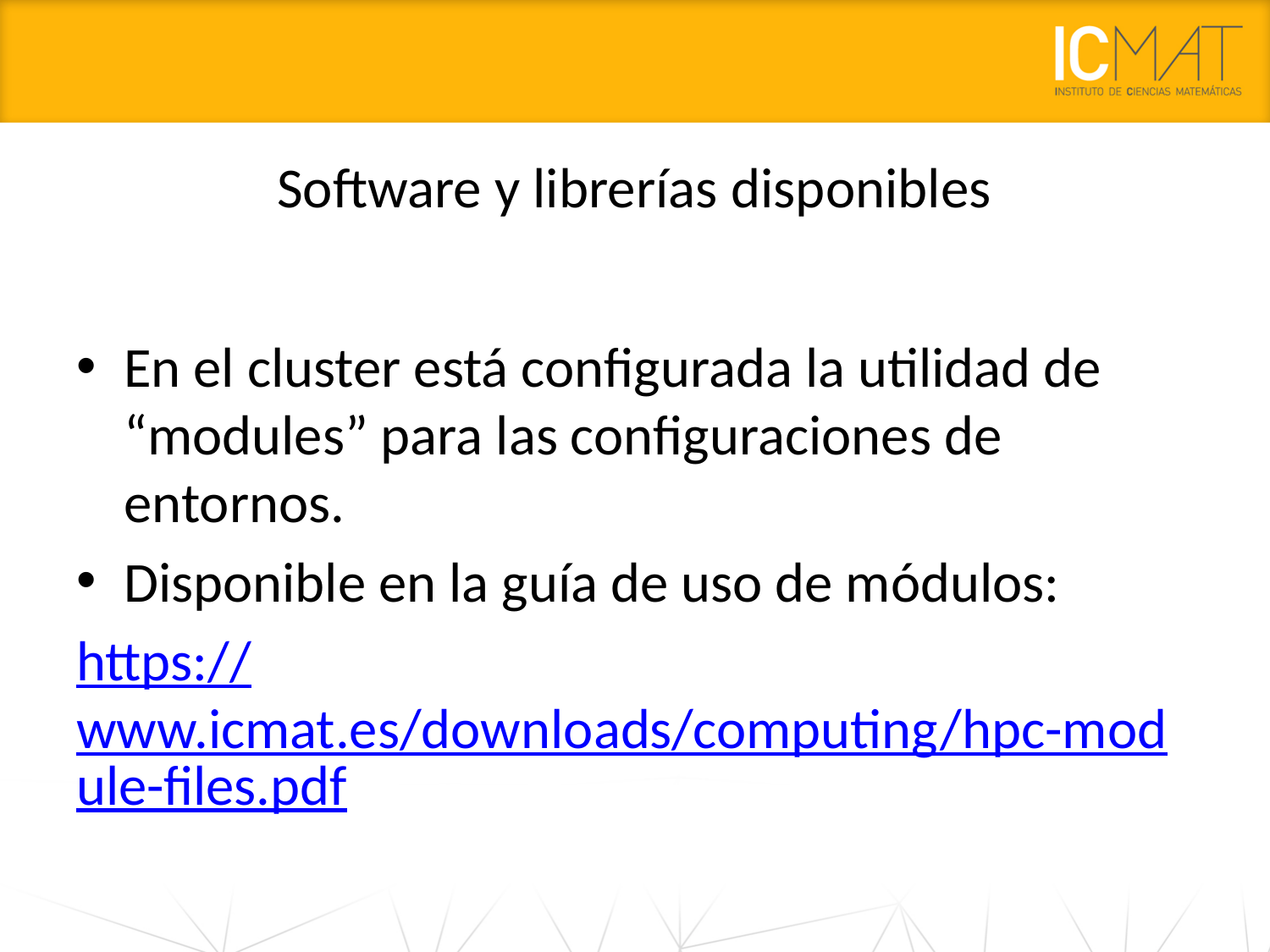

# Software y librerías disponibles
En el cluster está configurada la utilidad de “modules” para las configuraciones de entornos.
Disponible en la guía de uso de módulos:
https://www.icmat.es/downloads/computing/hpc-module-files.pdf